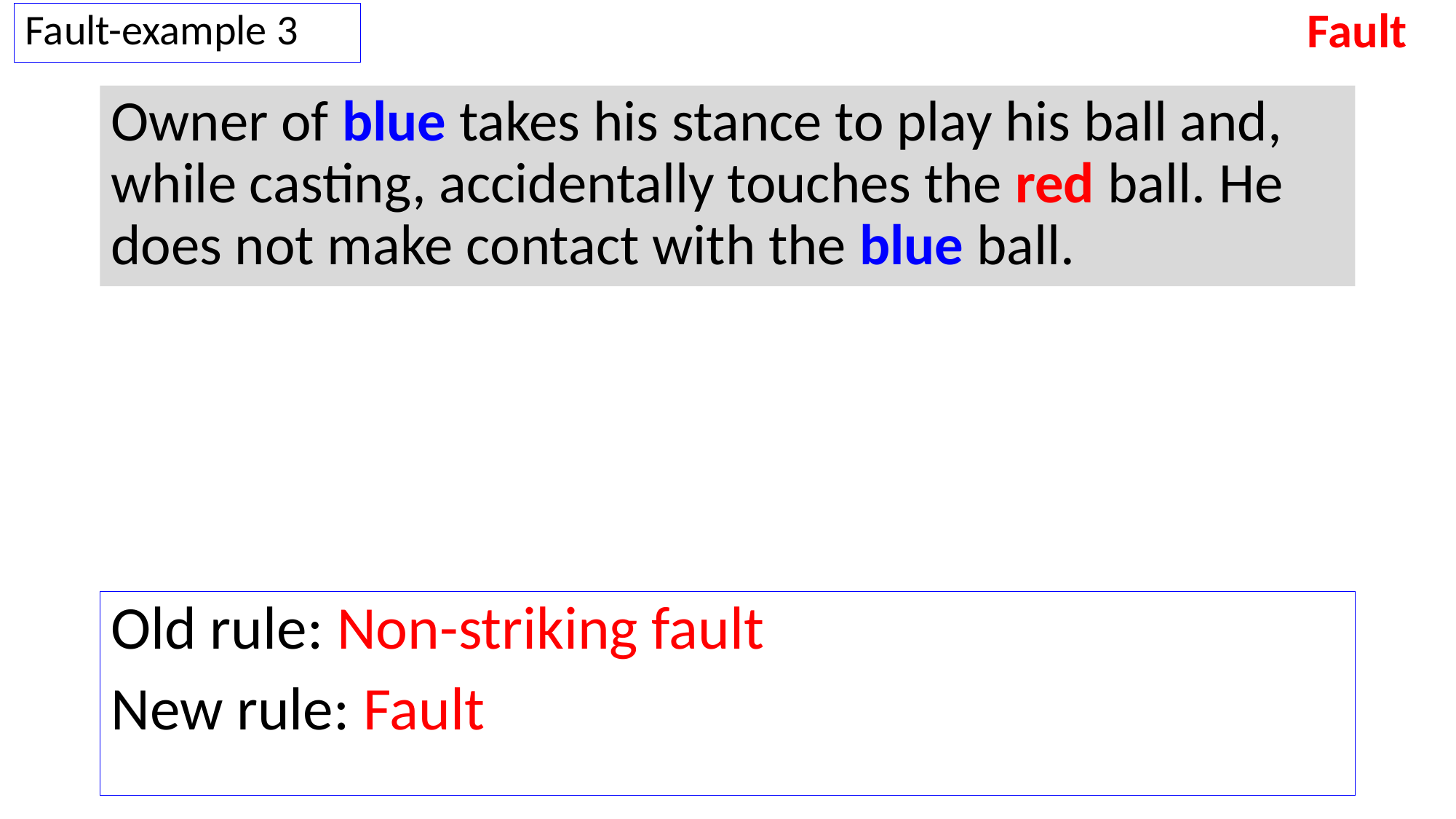

Fault

Fault-example 3

Owner of blue takes his stance to play his ball and, while casting, accidentally touches the red ball. He does not make contact with the blue ball.
Committing a fault also constitutes playing a stroke with the ball the player intended to strike, i.e. the blue ball.
Failing to make contact with the blue would not have been a stroke if he had not committed the fault.
If he had also made contact with his blue ball, the order of contact (blue/red or red/blue) would not matter in the new rules.
Old rule: Non-striking fault
New rule: Fault